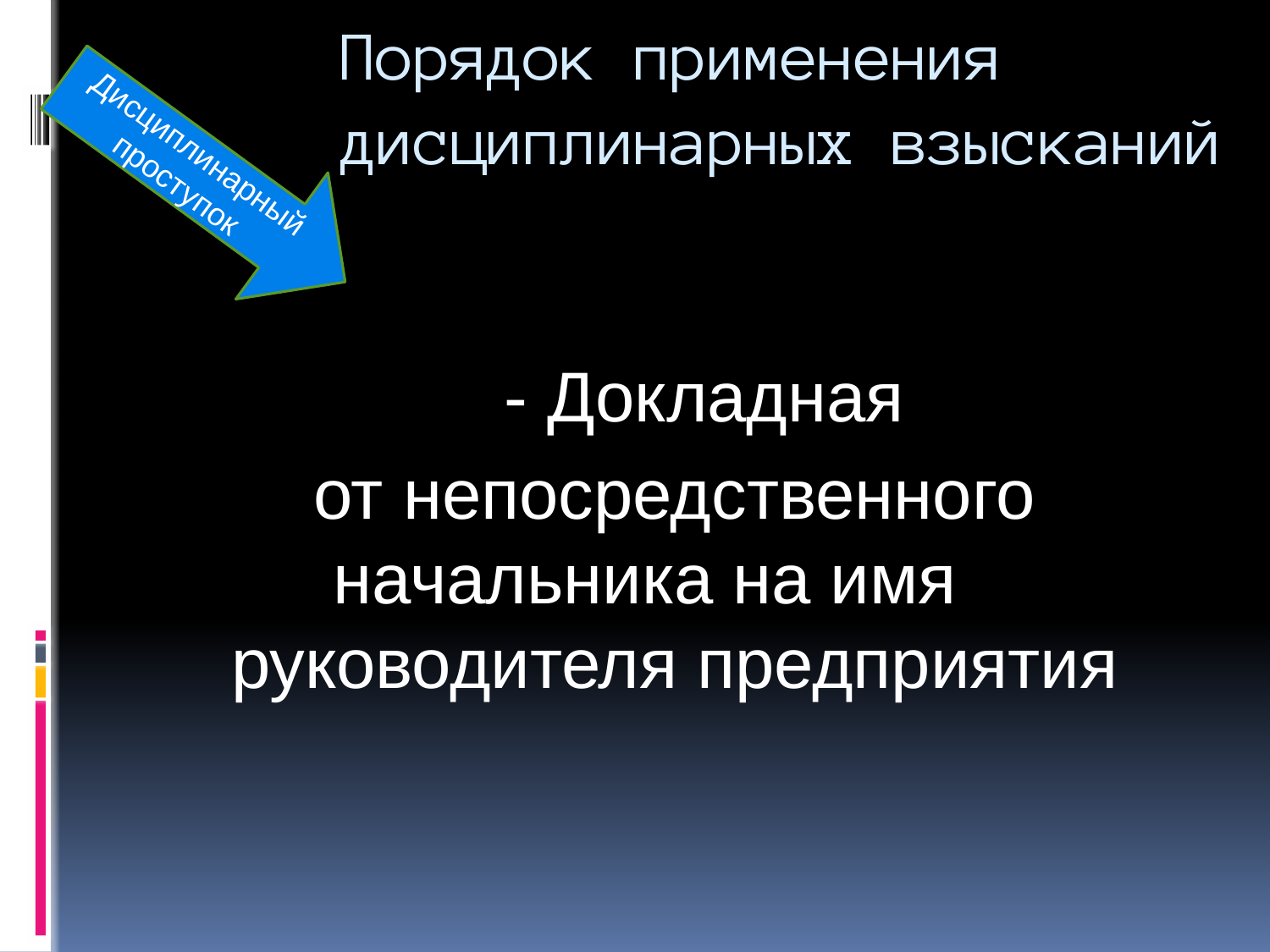

# Порядок применения  дисциплинарных взысканий
Дисциплинарный проступок
    - Докладная
от непосредственного начальника на имя    руководителя предприятия